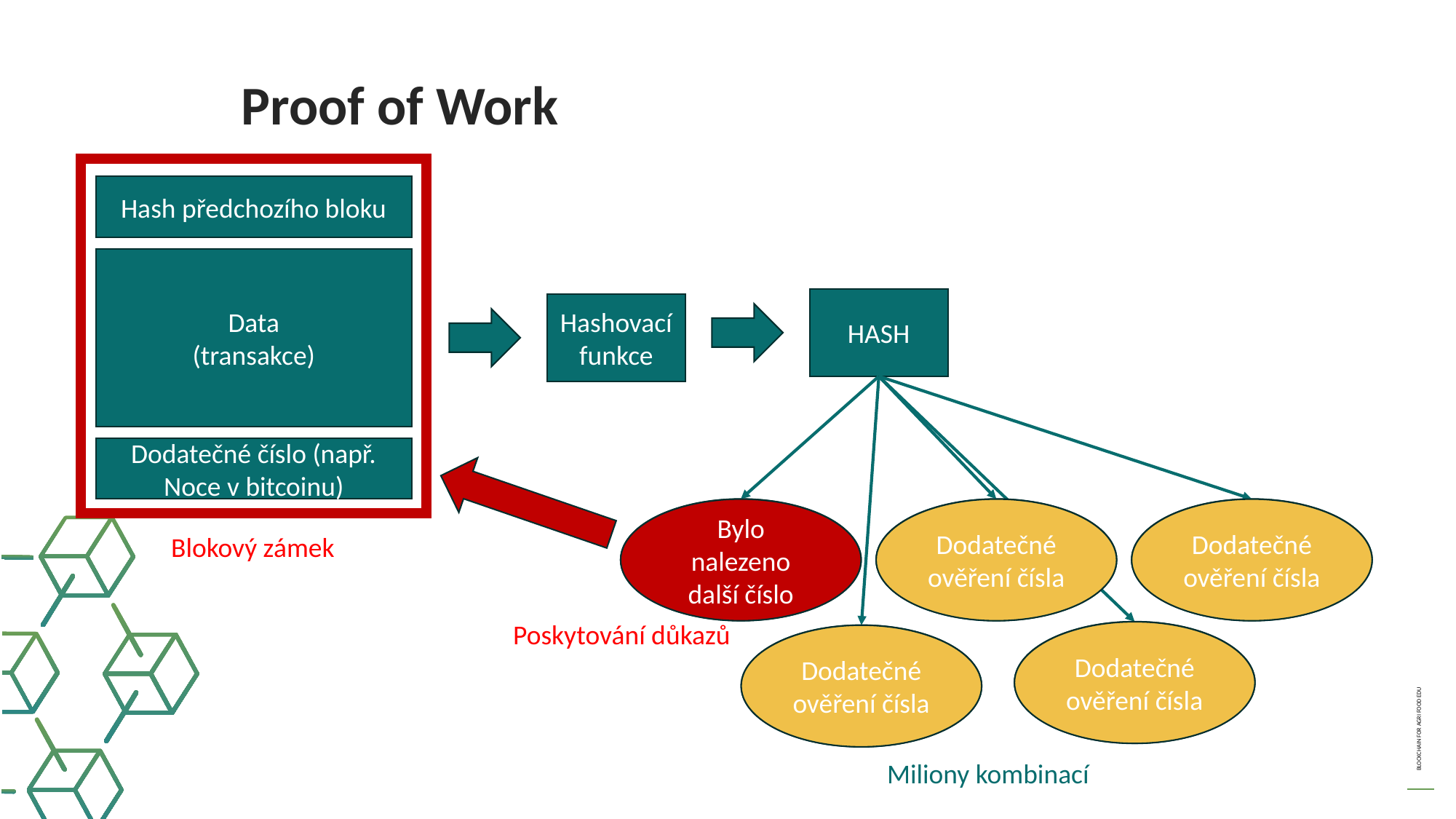

Proof of Work

Hash předchozího bloku
Data
(transakce)
HASH
Hashovací funkce

Dodatečné číslo (např. Noce v bitcoinu)

Aditional number search
Aditional number search
Aditional number search
Bylo nalezeno další číslo
Dodatečné ověření čísla
Dodatečné ověření čísla
Blokový zámek
Poskytování důkazů
Aditional number search
Dodatečné ověření čísla
Aditional number search
Dodatečné ověření čísla
Miliony kombinací